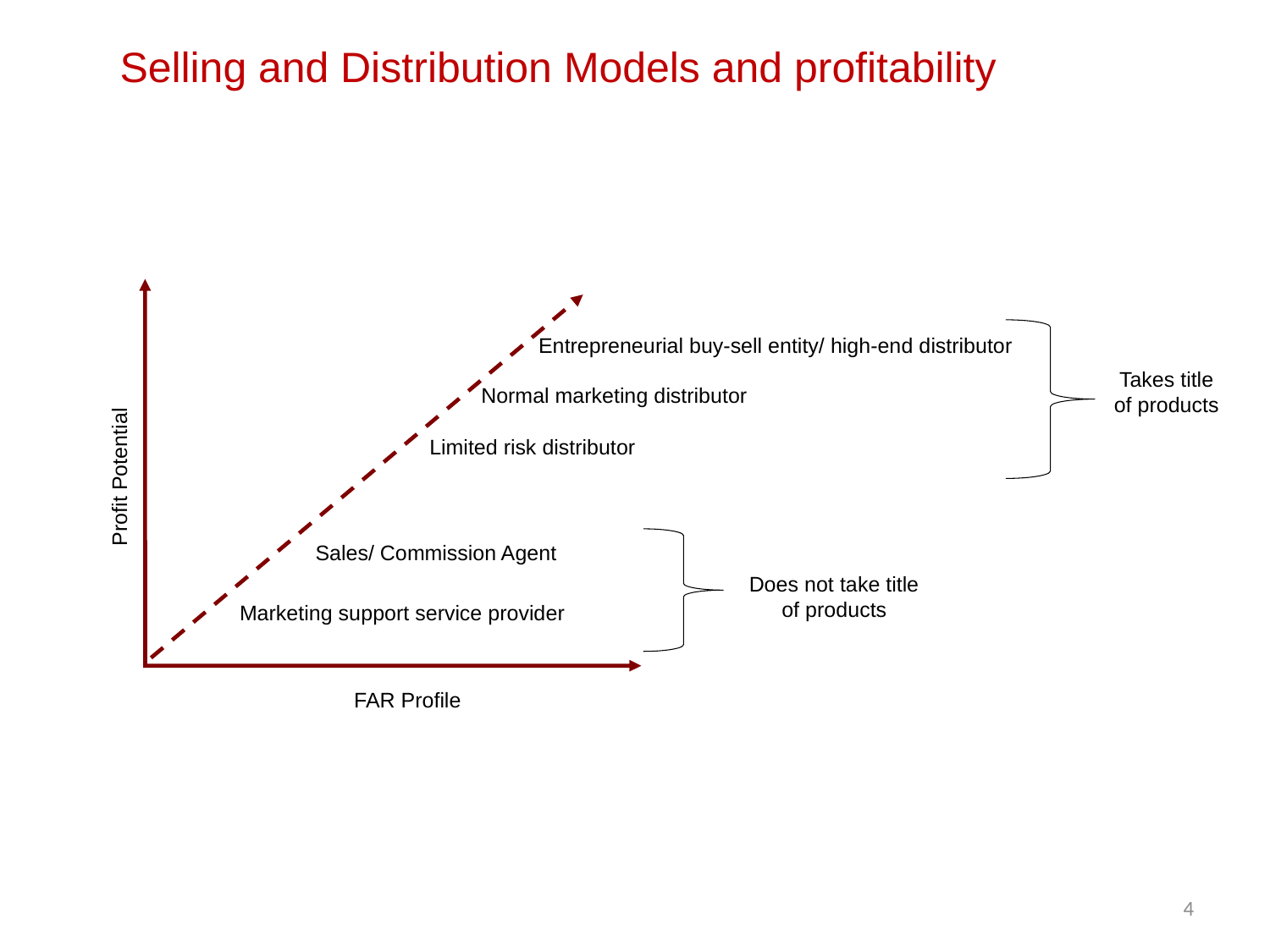

# Selling and Distribution Models and profitability

Entrepreneurial buy-sell entity/ high-end distributor
Takes title of products
Normal marketing distributor
Limited risk distributor
Profit Potential

Sales/ Commission Agent

Does not take title of products
Marketing support service provider

FAR Profile
4